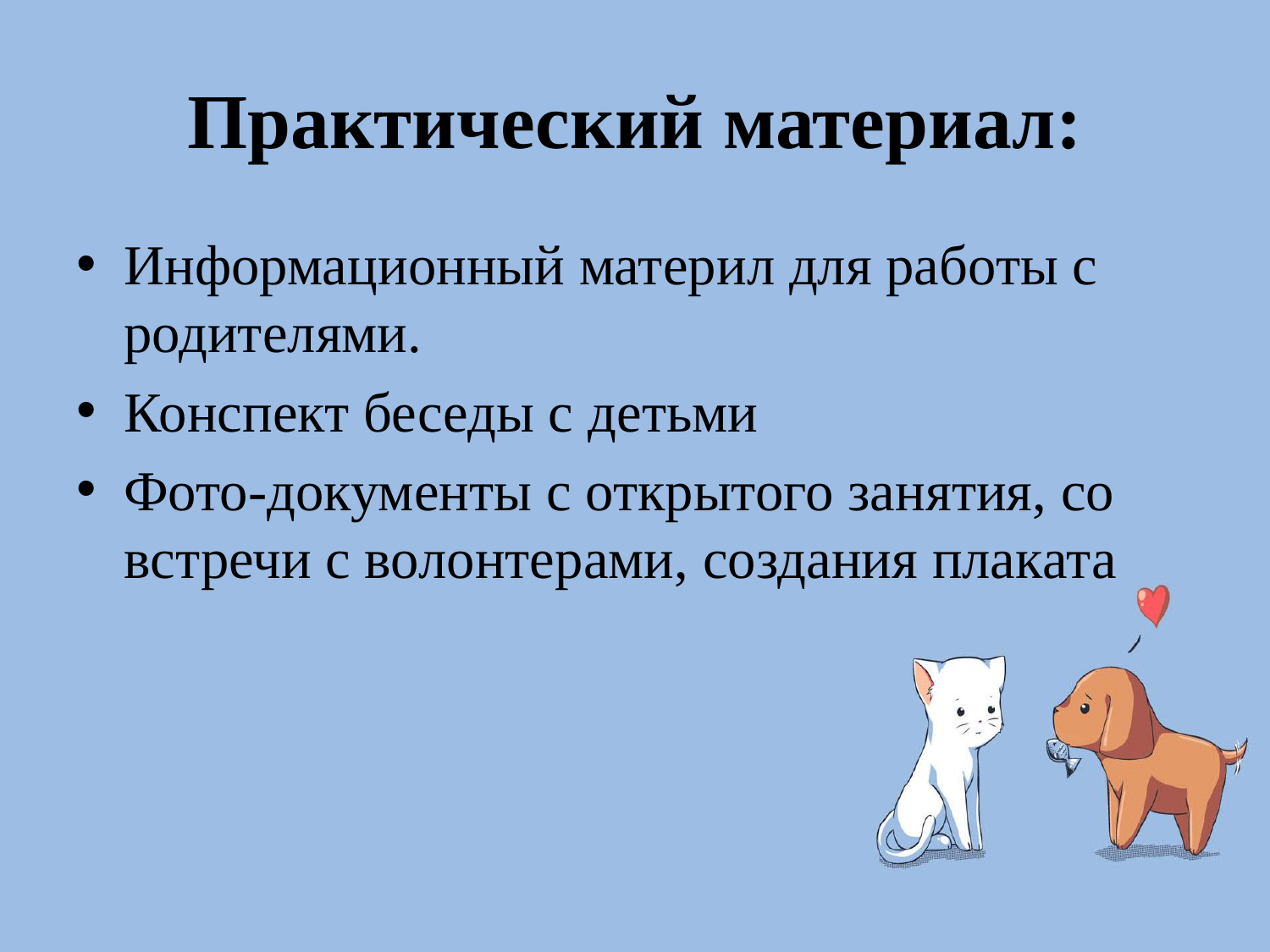

# Практический материал:
Информационный материл для работы с родителями.
Конспект беседы с детьми
Фото-документы с открытого занятия, со встречи с волонтерами, создания плаката